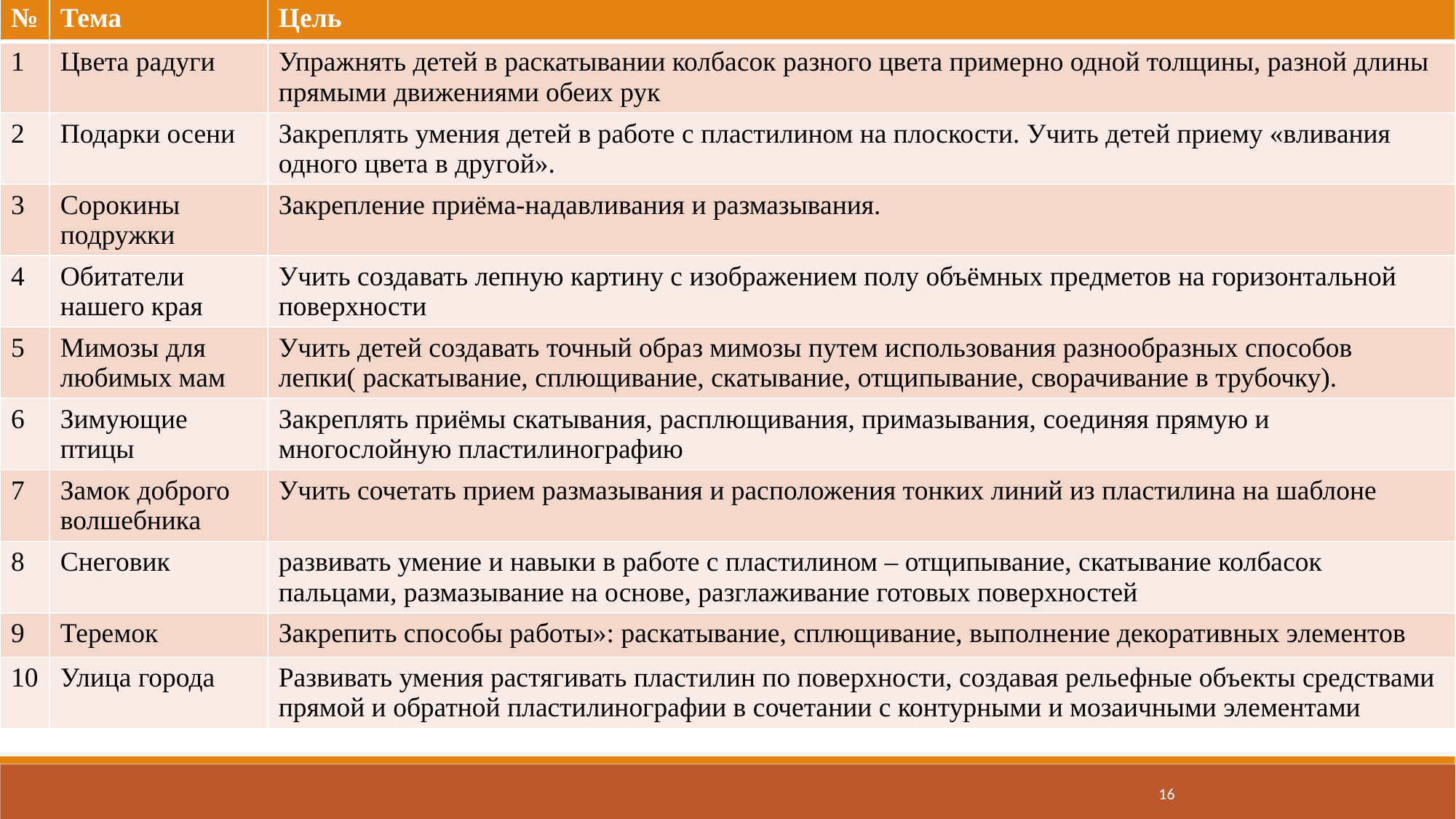

| № | Тема | Цель |
| --- | --- | --- |
| 1 | Цвета радуги | Упражнять детей в раскатывании колбасок разного цвета примерно одной толщины, разной длины прямыми движениями обеих рук |
| 2 | Подарки осени | Закреплять умения детей в работе с пластилином на плоскости. Учить детей приему «вливания одного цвета в другой». |
| 3 | Сорокины подружки | Закрепление приёма-надавливания и размазывания. |
| 4 | Обитатели нашего края | Учить создавать лепную картину с изображением полу объёмных предметов на горизонтальной поверхности |
| 5 | Мимозы для любимых мам | Учить детей создавать точный образ мимозы путем использования разнообразных способов лепки( раскатывание, сплющивание, скатывание, отщипывание, сворачивание в трубочку). |
| 6 | Зимующие птицы | Закреплять приёмы скатывания, расплющивания, примазывания, соединяя прямую и многослойную пластилинографию |
| 7 | Замок доброго волшебника | Учить сочетать прием размазывания и расположения тонких линий из пластилина на шаблоне |
| 8 | Снеговик | развивать умение и навыки в работе с пластилином – отщипывание, скатывание колбасок пальцами, размазывание на основе, разглаживание готовых поверхностей |
| 9 | Теремок | Закрепить способы работы»: раскатывание, сплющивание, выполнение декоративных элементов |
| 10 | Улица города | Развивать умения растягивать пластилин по поверхности, создавая рельефные объекты средствами прямой и обратной пластилинографии в сочетании с контурными и мозаичными элементами |
Основной этап
16